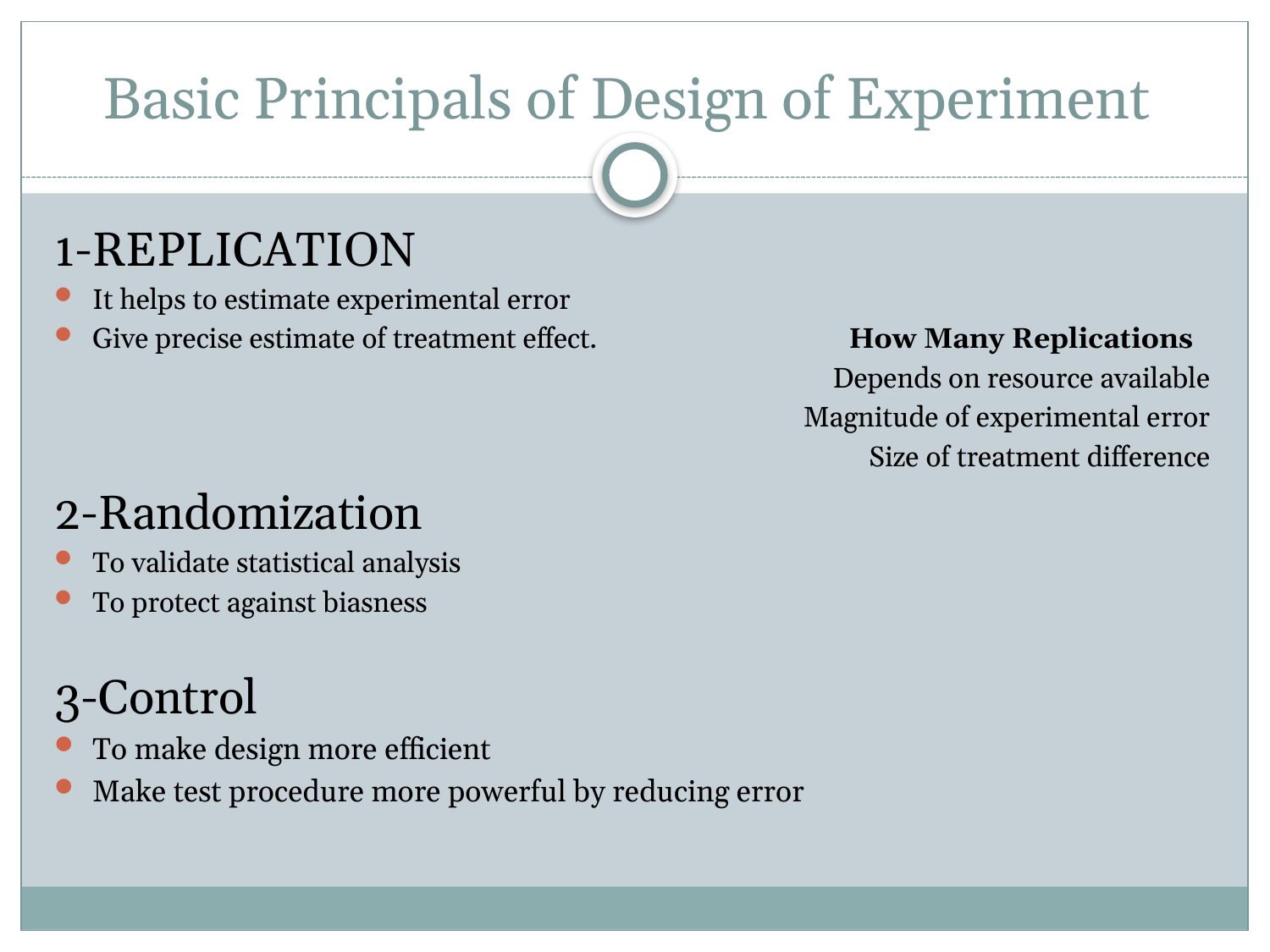

# Basic Principals of Design of Experiment
1-REPLICATION
It helps to estimate experimental error
Give precise estimate of treatment effect.                                     How Many Replications
Depends on resource available
Magnitude of experimental error
Size of treatment difference
2-Randomization
To validate statistical analysis
To protect against biasness

3-Control
To make design more efficient
Make test procedure more powerful by reducing error